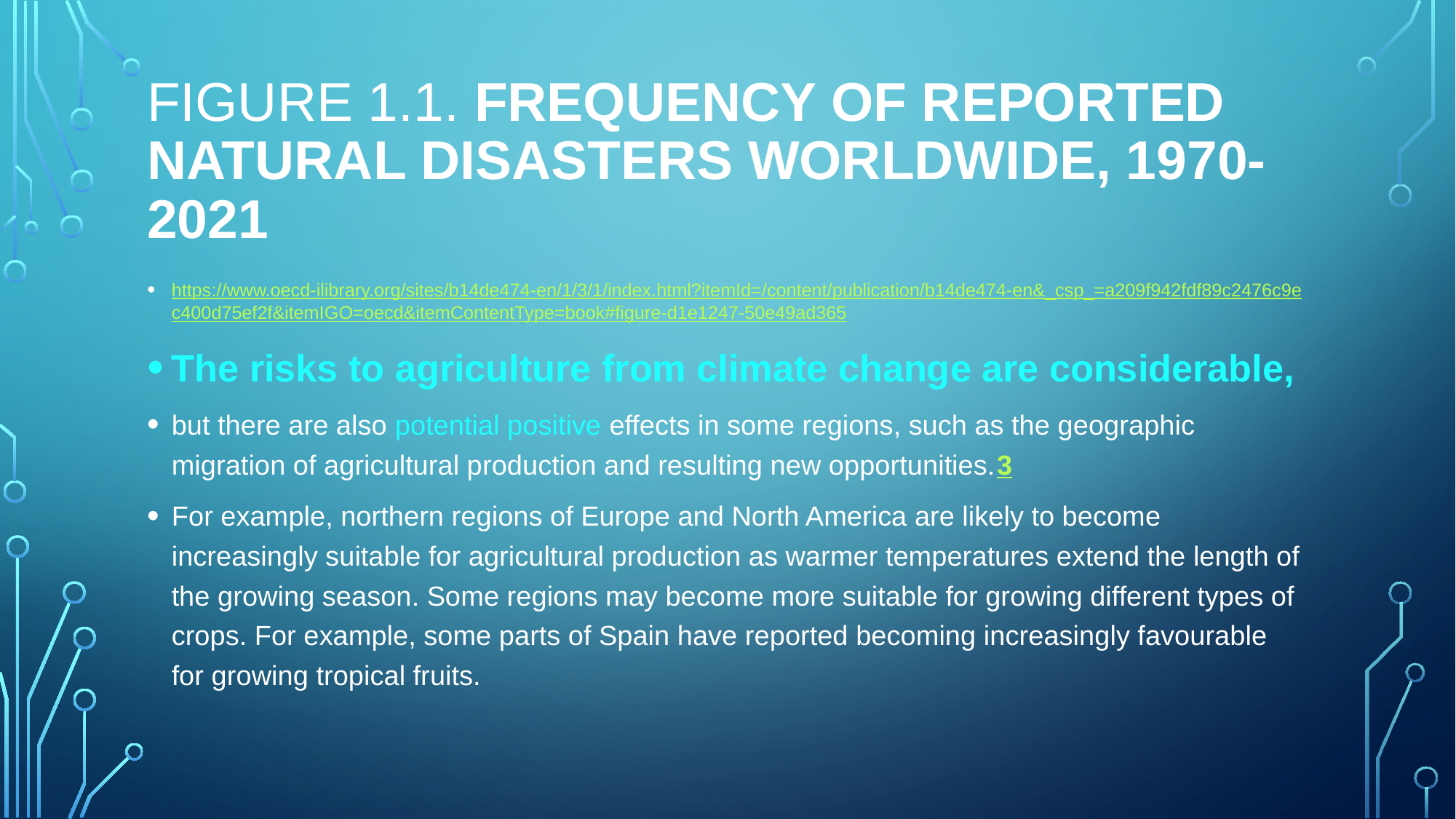

# Figure 1.1. Frequency of reported natural disasters worldwide, 1970-2021
https://www.oecd-ilibrary.org/sites/b14de474-en/1/3/1/index.html?itemId=/content/publication/b14de474-en&_csp_=a209f942fdf89c2476c9ec400d75ef2f&itemIGO=oecd&itemContentType=book#figure-d1e1247-50e49ad365
The risks to agriculture from climate change are considerable,
but there are also potential positive effects in some regions, such as the geographic migration of agricultural production and resulting new opportunities.3
For example, northern regions of Europe and North America are likely to become increasingly suitable for agricultural production as warmer temperatures extend the length of the growing season. Some regions may become more suitable for growing different types of crops. For example, some parts of Spain have reported becoming increasingly favourable for growing tropical fruits.